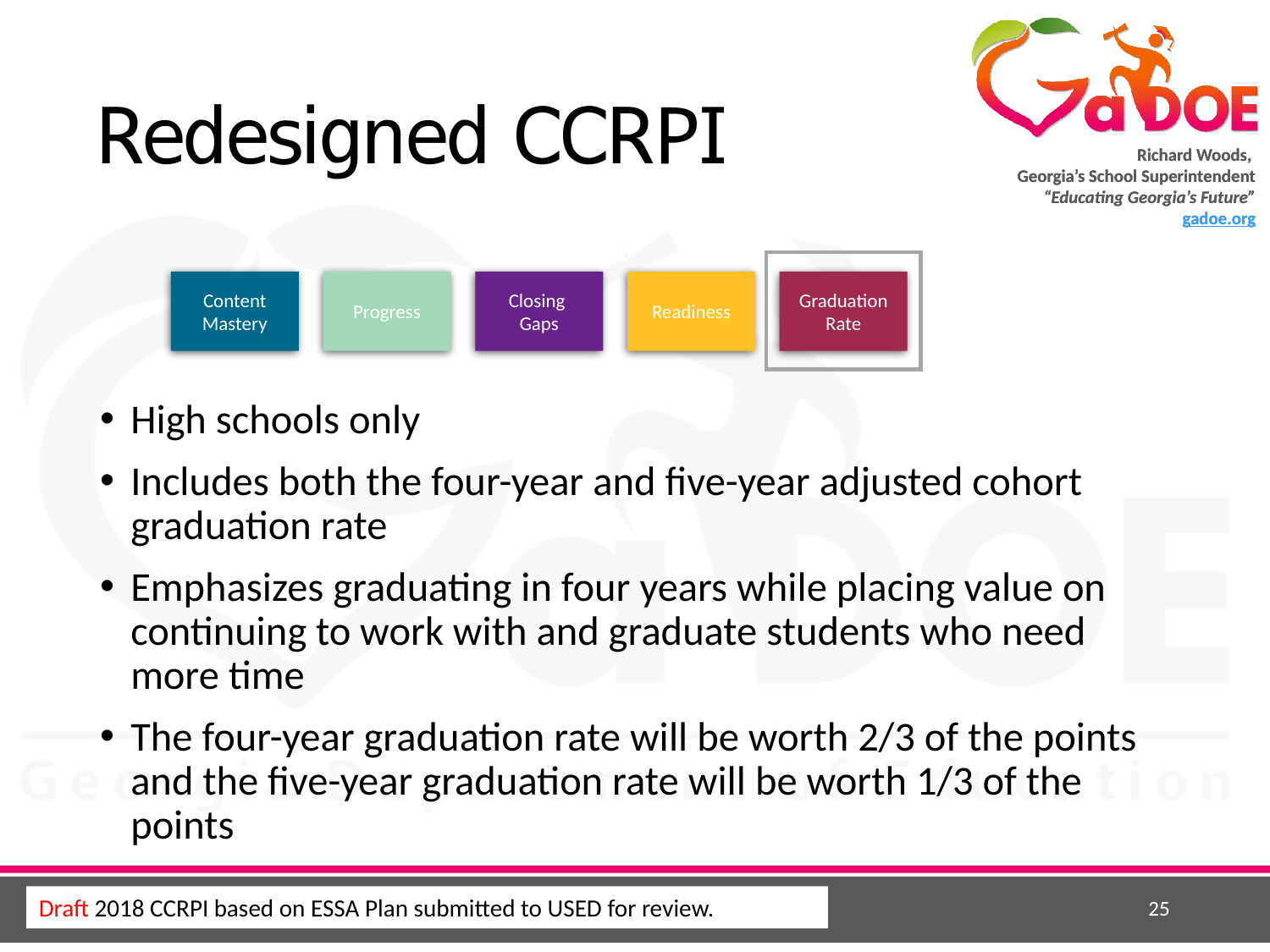

# Redesigned CCRPI

Progress
Closing
Gaps
Readiness
Graduation Rate
Content Mastery
High schools only
Includes both the four-year and five-year adjusted cohort graduation rate
Emphasizes graduating in four years while placing value on continuing to work with and graduate students who need more time
The four-year graduation rate will be worth 2/3 of the points and the five-year graduation rate will be worth 1/3 of the points
25
Draft 2018 CCRPI based on ESSA Plan submitted to USED for review.